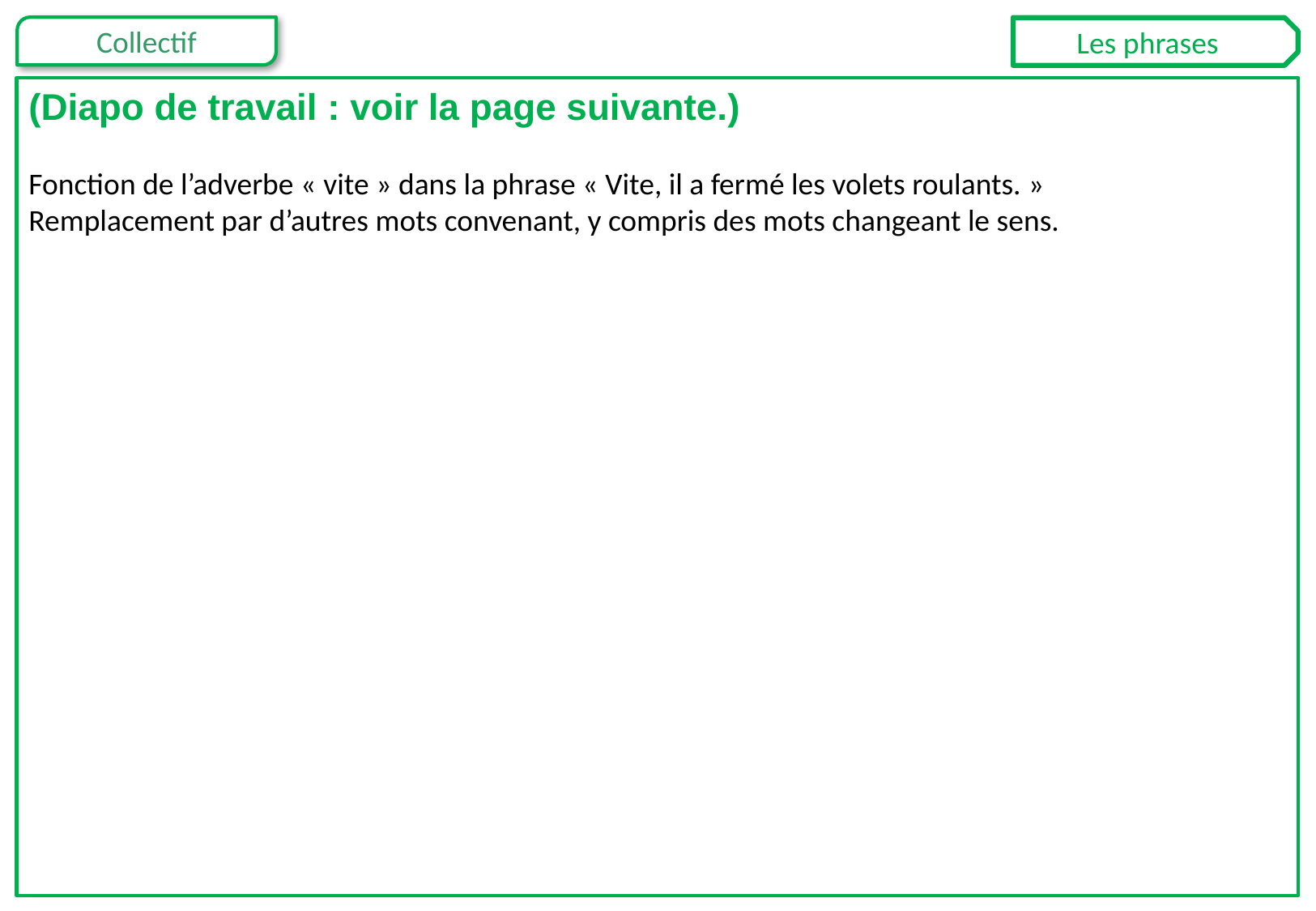

Les phrases
(Diapo de travail : voir la page suivante.)

Fonction de l’adverbe « vite » dans la phrase « Vite, il a fermé les volets roulants. »
Remplacement par d’autres mots convenant, y compris des mots changeant le sens.